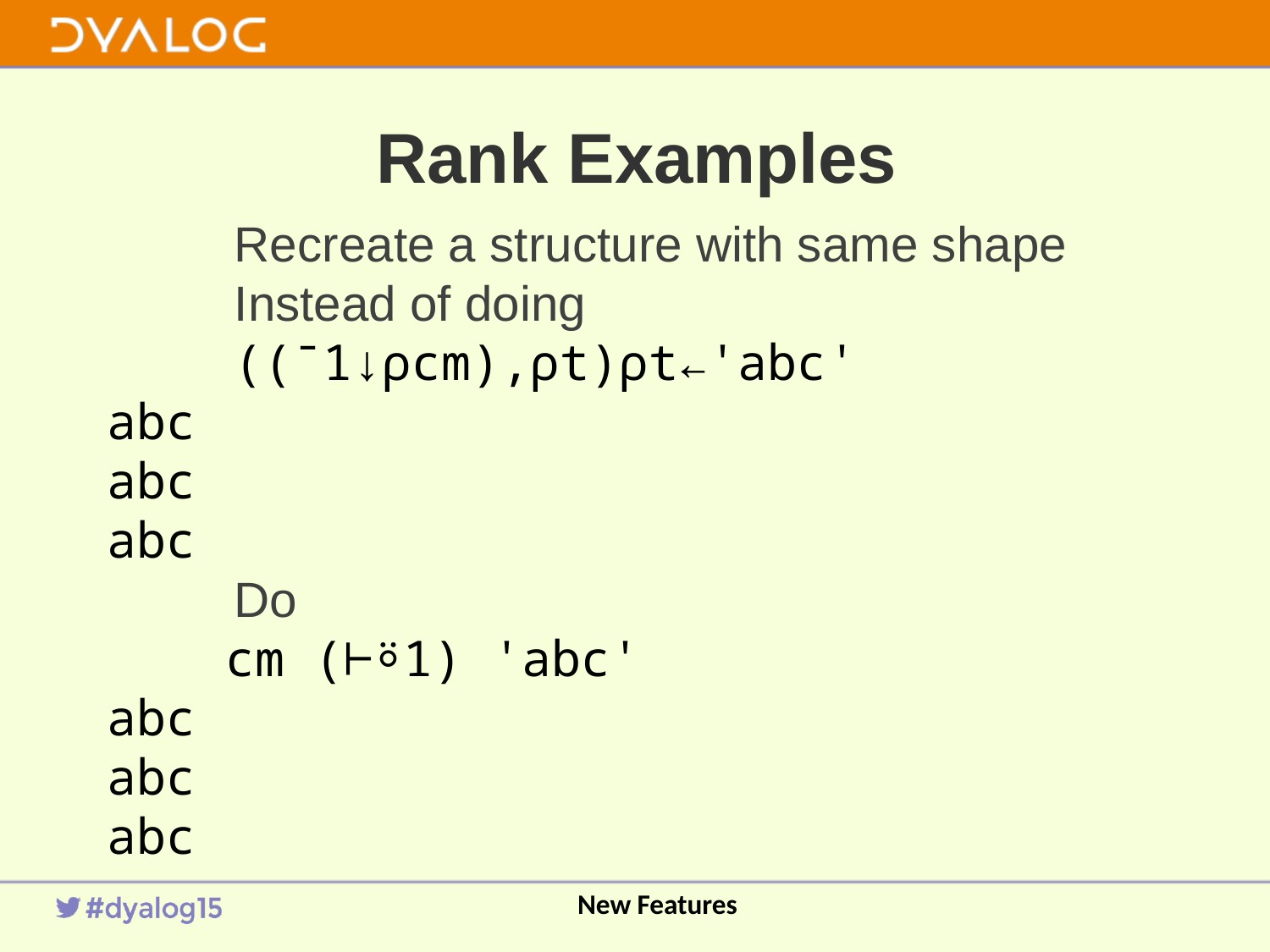

# Rank Examples
	Recreate a structure with same shape
	Instead of doing
	((¯1↓⍴cm),⍴t)⍴t←'abc'
abc
abc
abc
	Do
    cm (⊢⍤1) 'abc'
abc
abc
abc
New Features